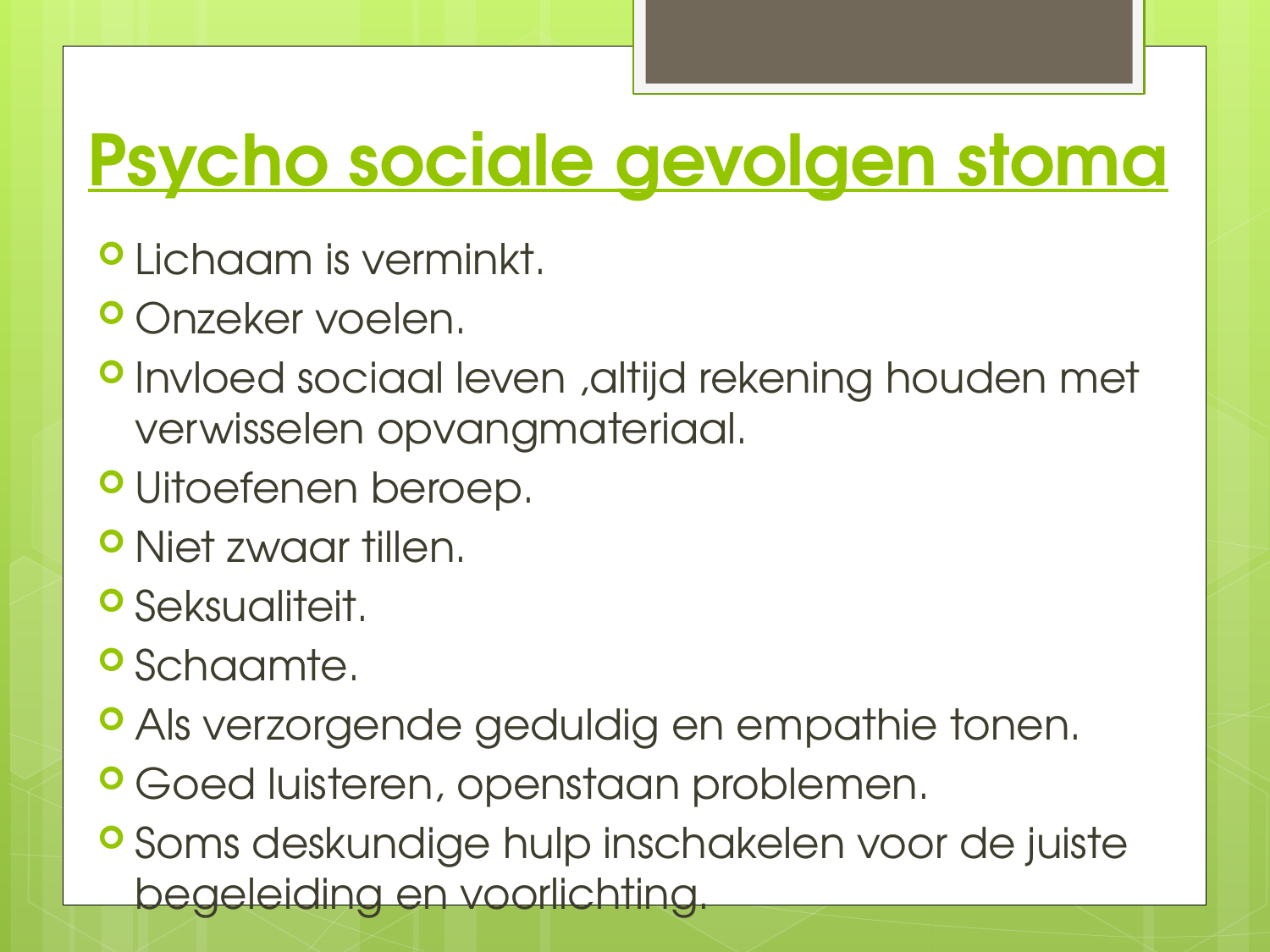

# Psycho sociale gevolgen stoma
Lichaam is verminkt.
Onzeker voelen.
Invloed sociaal leven ,altijd rekening houden met verwisselen opvangmateriaal.
Uitoefenen beroep.
Niet zwaar tillen.
Seksualiteit.
Schaamte.
Als verzorgende geduldig en empathie tonen.
Goed luisteren, openstaan problemen.
Soms deskundige hulp inschakelen voor de juiste begeleiding en voorlichting.